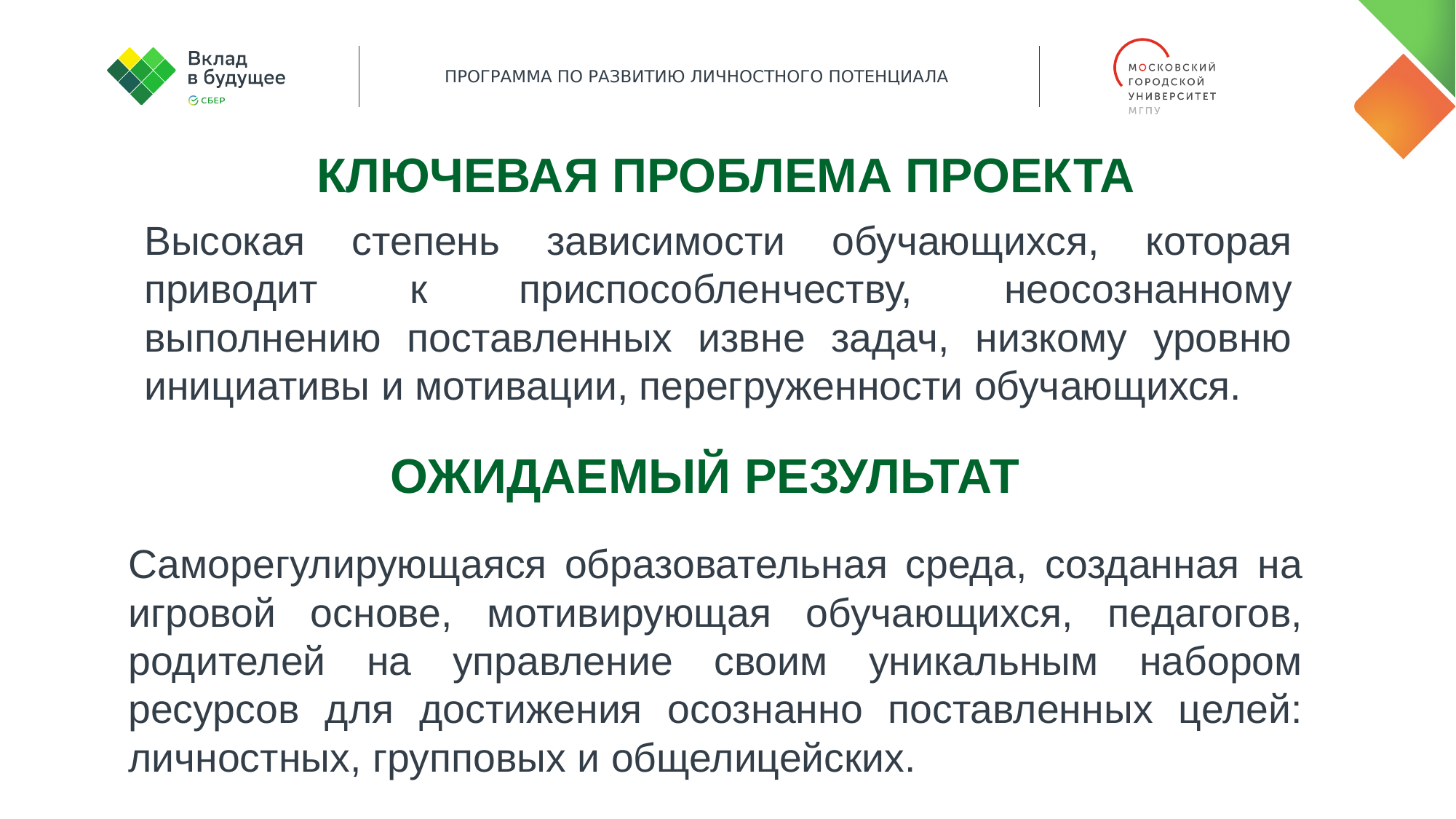

КЛЮЧЕВАЯ ПРОБЛЕМА ПРОЕКТА
Высокая степень зависимости обучающихся, которая приводит к приспособленчеству, неосознанному выполнению поставленных извне задач, низкому уровню инициативы и мотивации, перегруженности обучающихся.
ожидаемый результат
Саморегулирующаяся образовательная среда, созданная на игровой основе, мотивирующая обучающихся, педагогов, родителей на управление своим уникальным набором ресурсов для достижения осознанно поставленных целей: личностных, групповых и общелицейских.